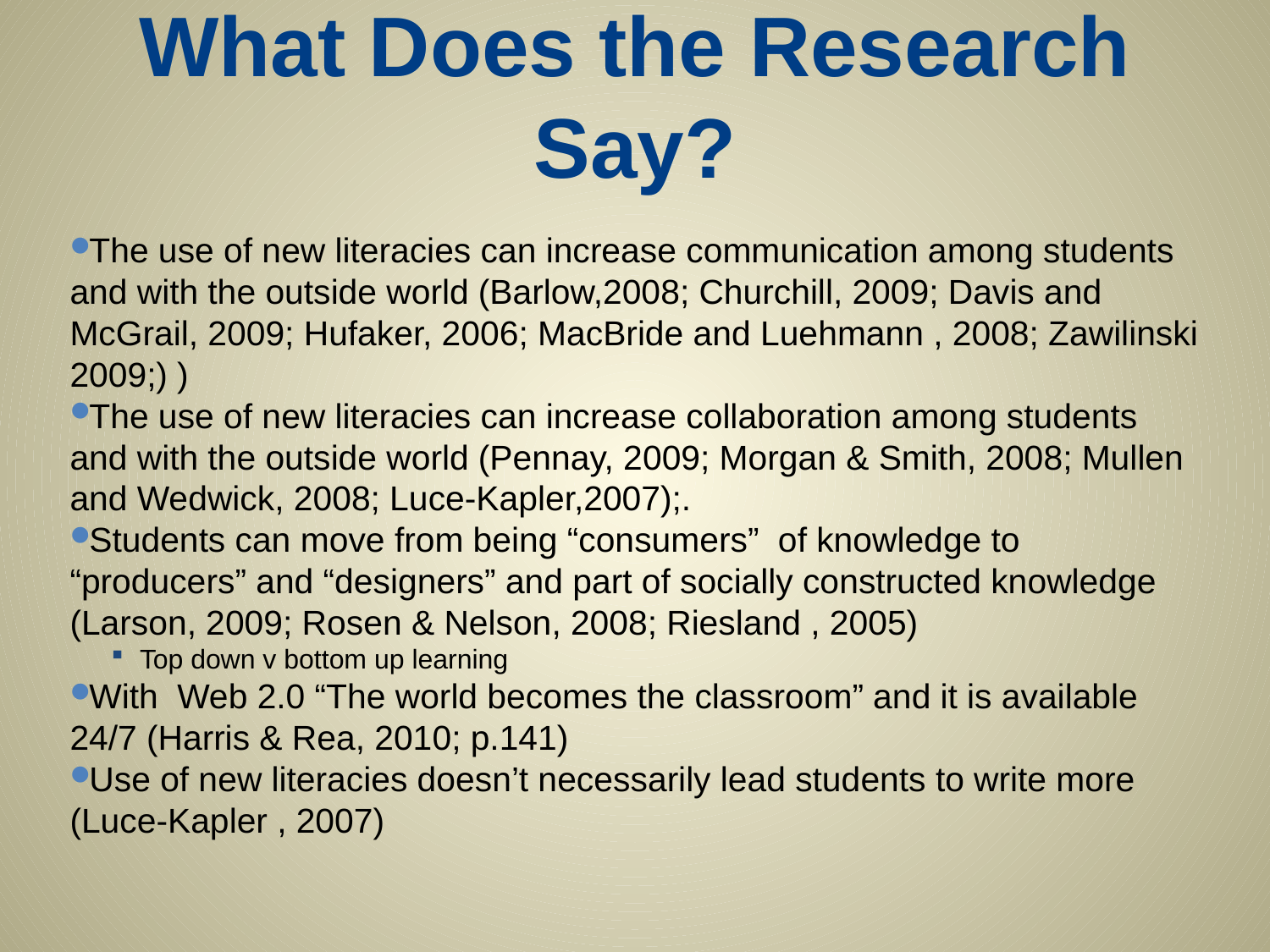

# What Does the Research Say?
The use of new literacies can increase communication among students and with the outside world (Barlow,2008; Churchill, 2009; Davis and McGrail, 2009; Hufaker, 2006; MacBride and Luehmann , 2008; Zawilinski 2009;) )
The use of new literacies can increase collaboration among students and with the outside world (Pennay, 2009; Morgan & Smith, 2008; Mullen and Wedwick, 2008; Luce-Kapler,2007);.
Students can move from being “consumers”  of knowledge to “producers” and “designers” and part of socially constructed knowledge (Larson, 2009; Rosen & Nelson, 2008; Riesland , 2005)
Top down v bottom up learning
With  Web 2.0 “The world becomes the classroom” and it is available 24/7 (Harris & Rea, 2010; p.141)
Use of new literacies doesn’t necessarily lead students to write more (Luce-Kapler , 2007)